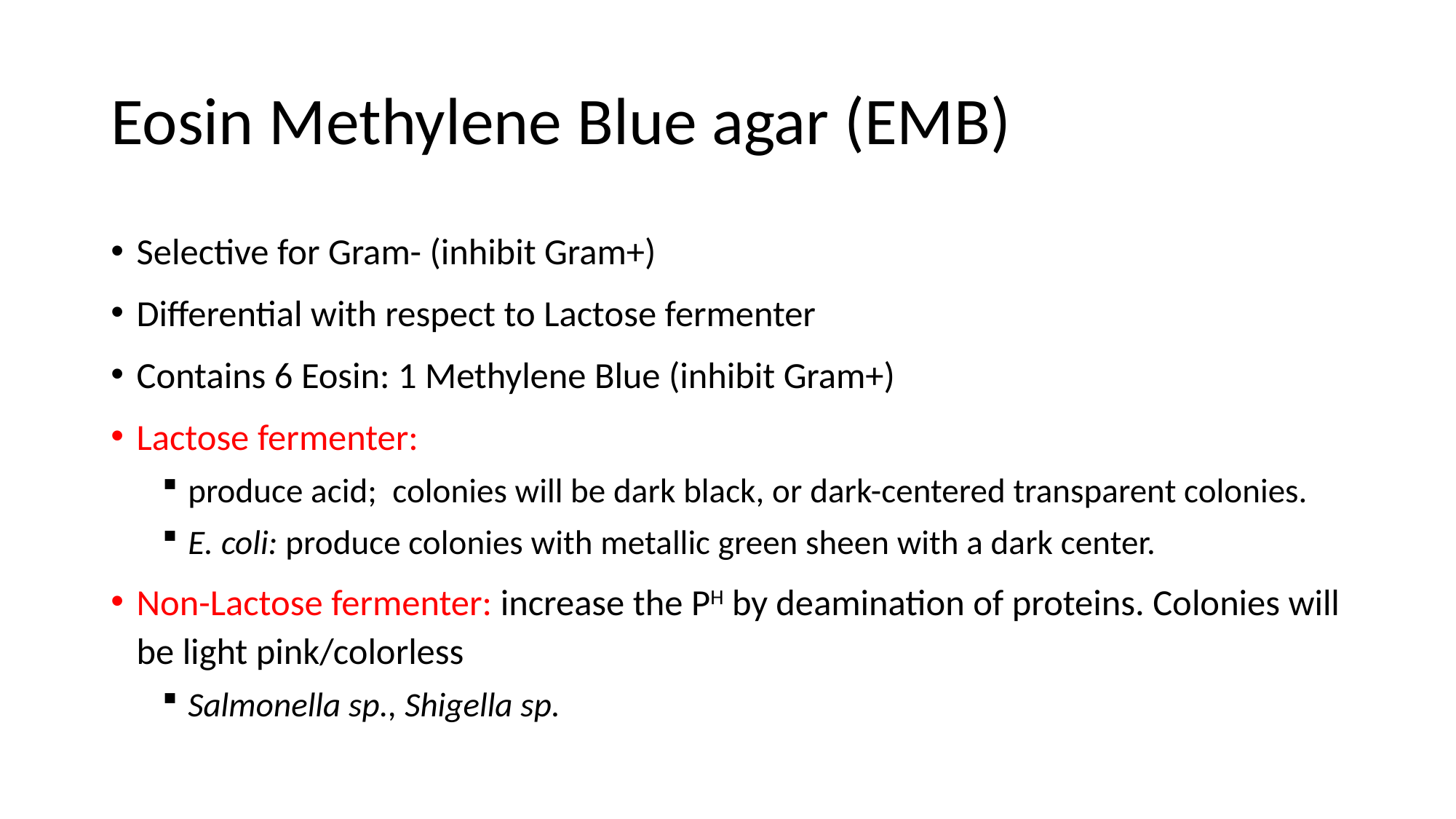

# Eosin Methylene Blue agar (EMB)
Selective for Gram- (inhibit Gram+)
Differential with respect to Lactose fermenter
Contains 6 Eosin: 1 Methylene Blue (inhibit Gram+)
Lactose fermenter:
produce acid;  colonies will be dark black, or dark-centered transparent colonies.
E. coli: produce colonies with metallic green sheen with a dark center.
Non-Lactose fermenter: increase the PH by deamination of proteins. Colonies will be light pink/colorless
Salmonella sp., Shigella sp.